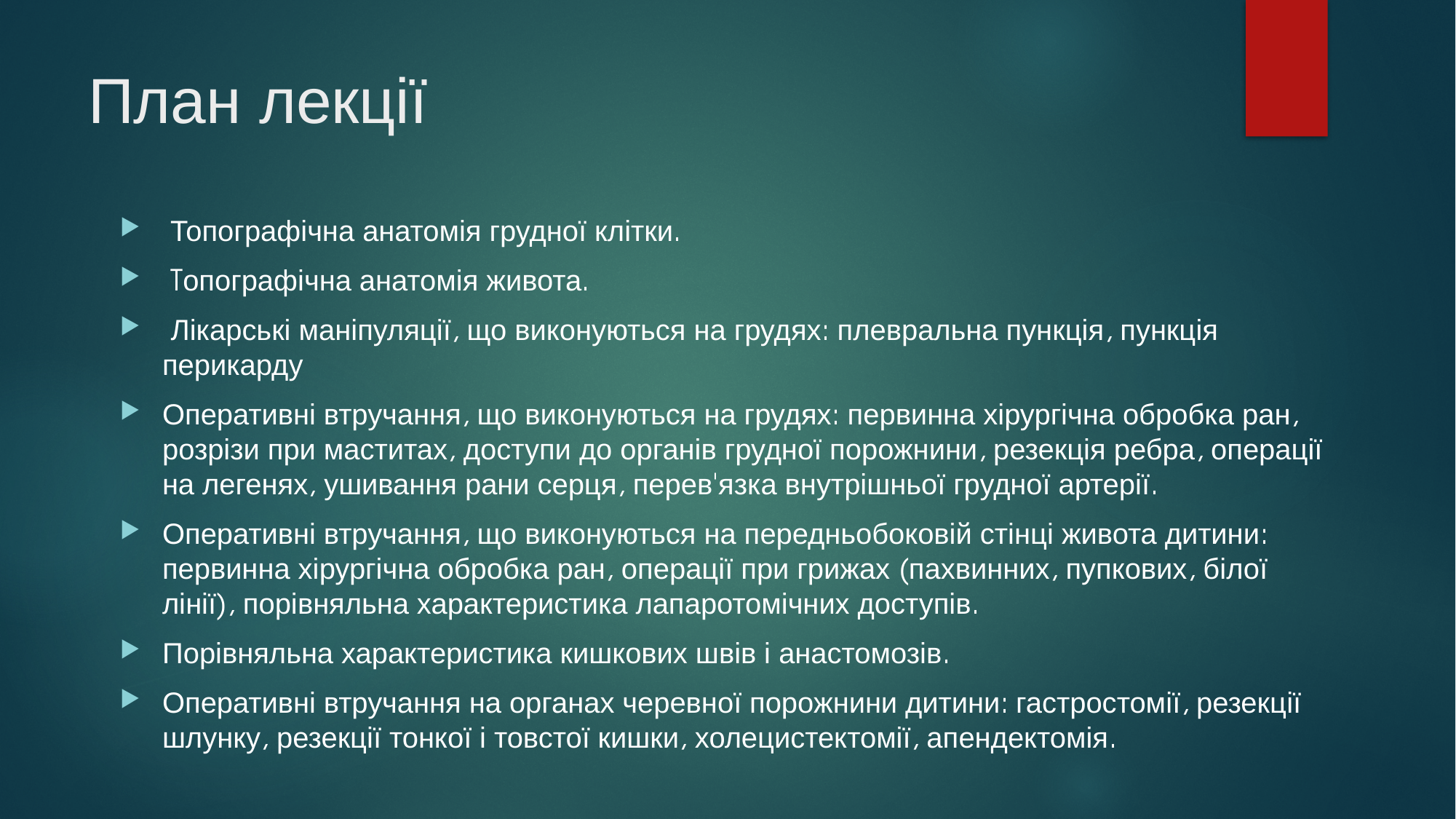

# План лекції
 Топографічна анатомія грудної клітки.
 Tопографічна анатомія живота.
 Лікарські маніпуляції, що виконуються на грудях: плевральна пункція, пункція перикарду
Оперативні втручання, що виконуються на грудях: первинна хірургічна обробка ран, розрізи при маститах, доступи до органів грудної порожнини, резекція ребра, операції на легенях, ушивання рани серця, перев'язка внутрішньої грудної артерії.
Оперативні втручання, що виконуються на передньобоковій стінці живота дитини: первинна хірургічна обробка ран, операції при грижах (пахвинних, пупкових, білої лінії), порівняльна характеристика лапаротомічних доступів.
Порівняльна характеристика кишкових швів і анастомозів.
Оперативні втручання на органах черевної порожнини дитини: гастростомії, резекції шлунку, резекції тонкої і товстої кишки, холецистектомії, апендектомія.